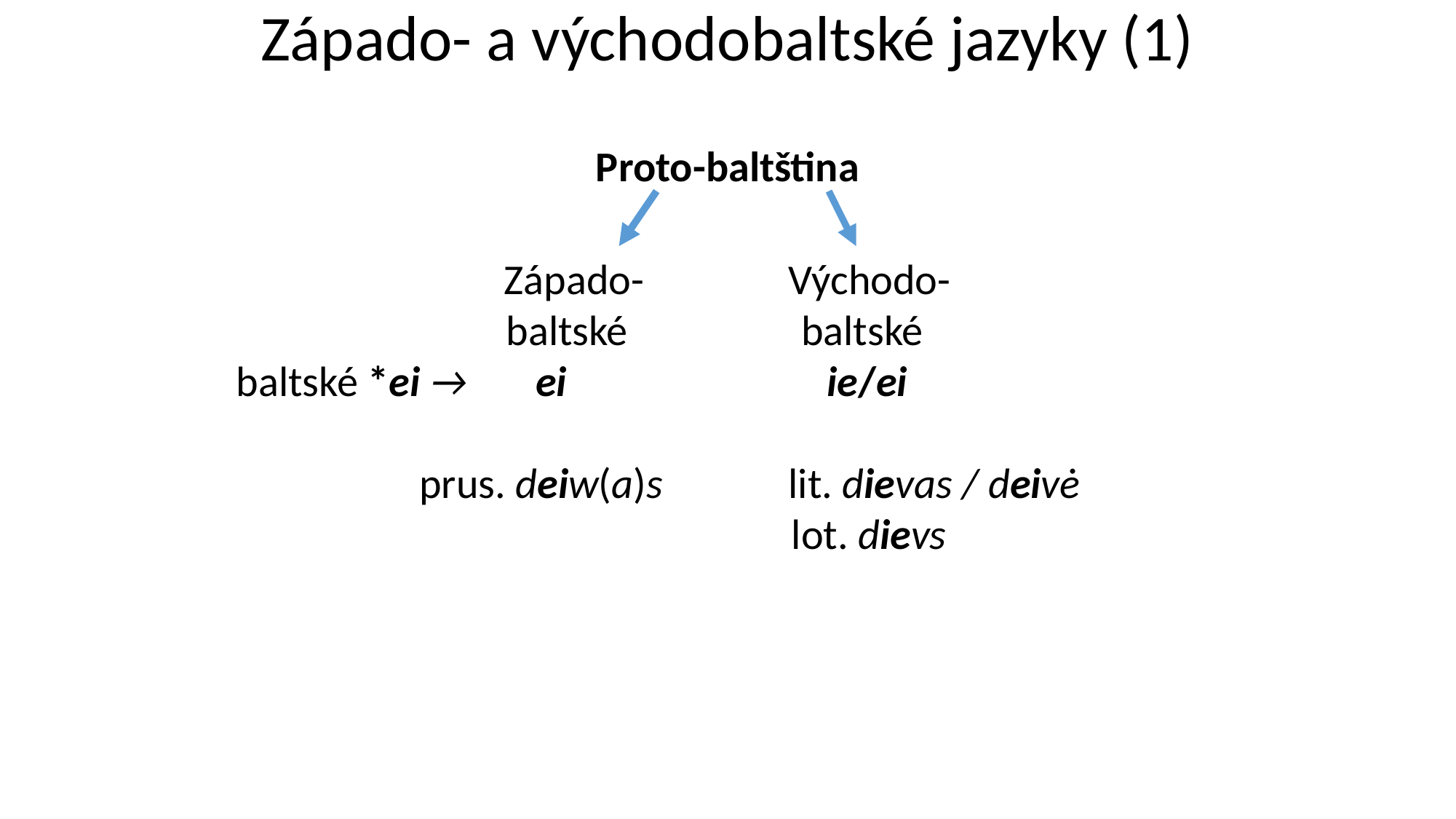

# Západo- a východobaltské jazyky (1)
Proto-baltština

Západo-               Východo-
                                         baltské                  baltské
             baltské *ei →       ei                           ie/ei

                                prus. deiw(a)s             lit. dievas / deivė
					              lot. dievs